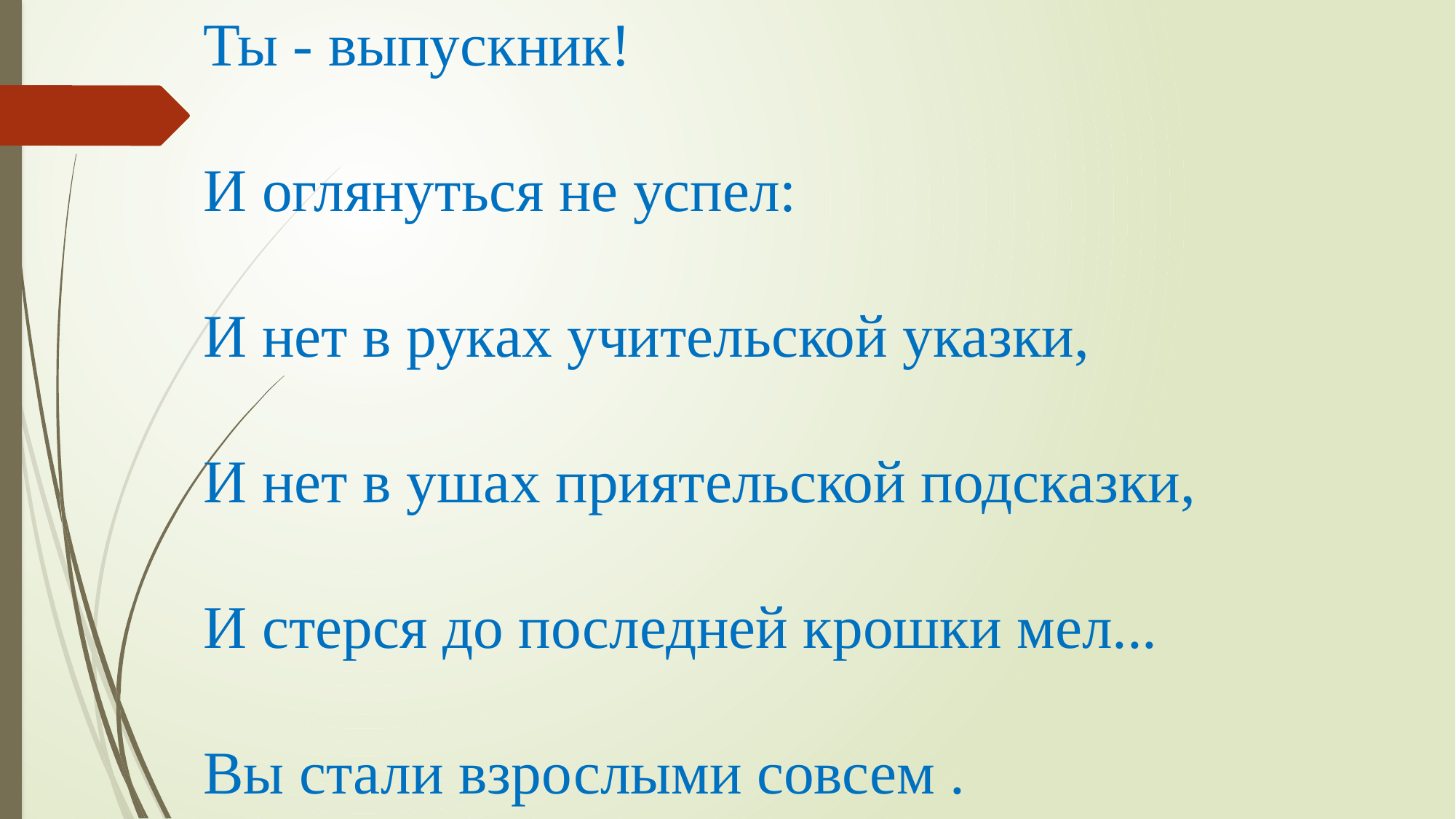

# Ты - выпускник! И оглянуться не успел: И нет в руках учительской указки, И нет в ушах приятельской подсказки, И стерся до последней крошки мел... Вы стали взрослыми совсем .